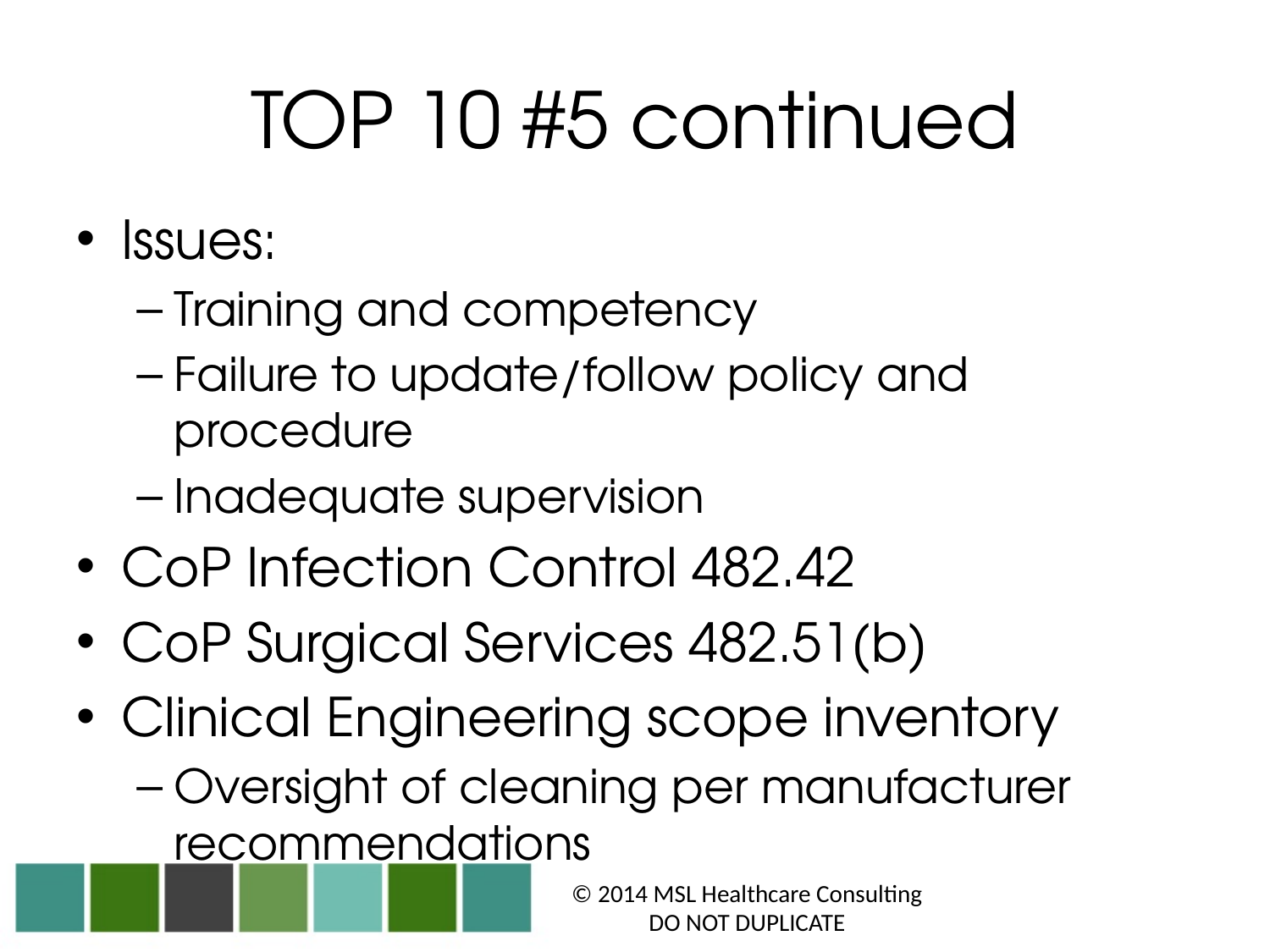

# TOP 10 #5 continued
Issues:
Training and competency
Failure to update/follow policy and procedure
Inadequate supervision
CoP Infection Control 482.42
CoP Surgical Services 482.51(b)
Clinical Engineering scope inventory
Oversight of cleaning per manufacturer recommendations
© 2014 MSL Healthcare Consulting
DO NOT DUPLICATE